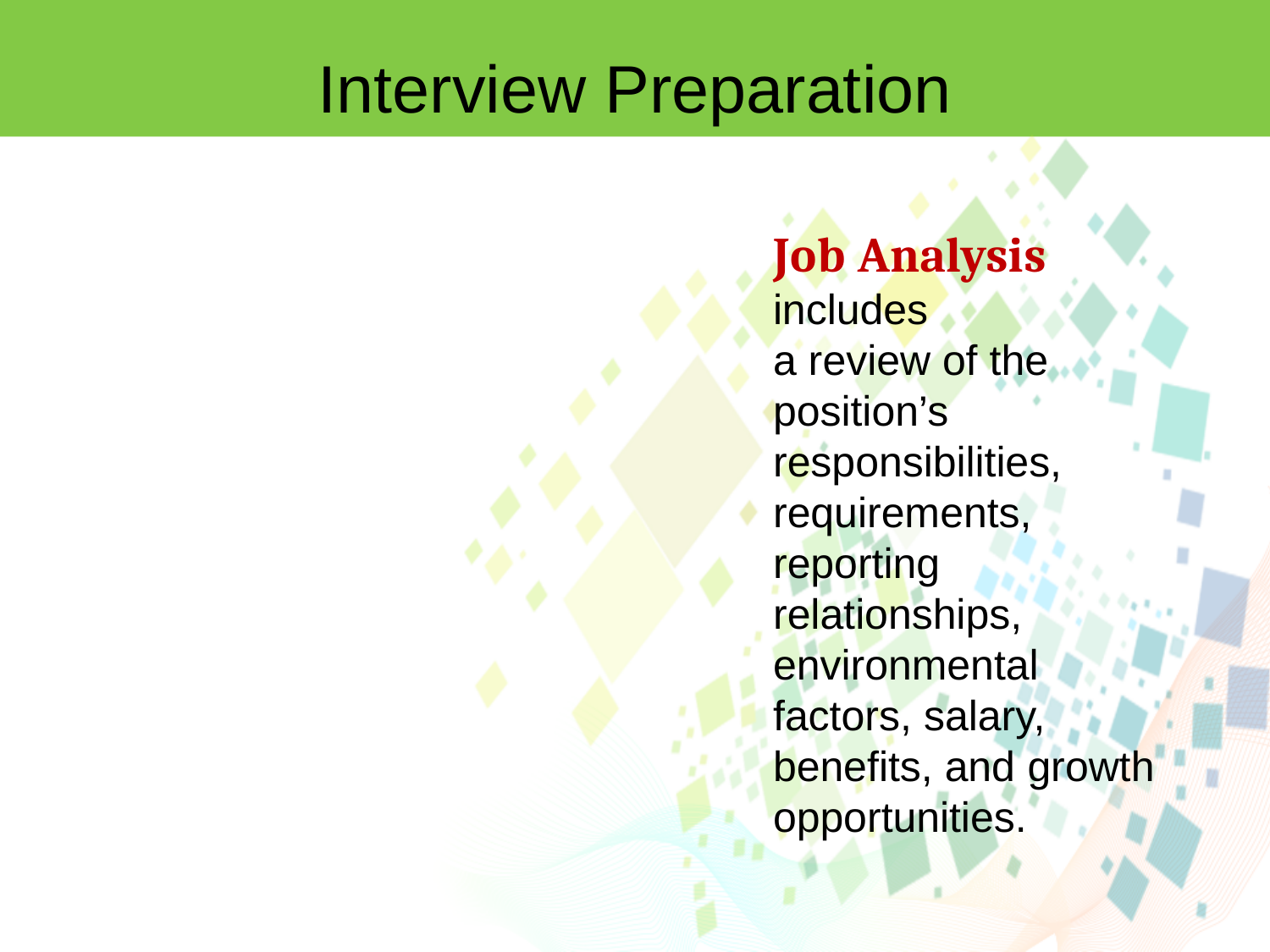

Interview Preparation
Job Analysis
includes
a review of the position’s responsibilities, requirements, reporting relationships,
environmental factors, salary, benefits, and growth opportunities.